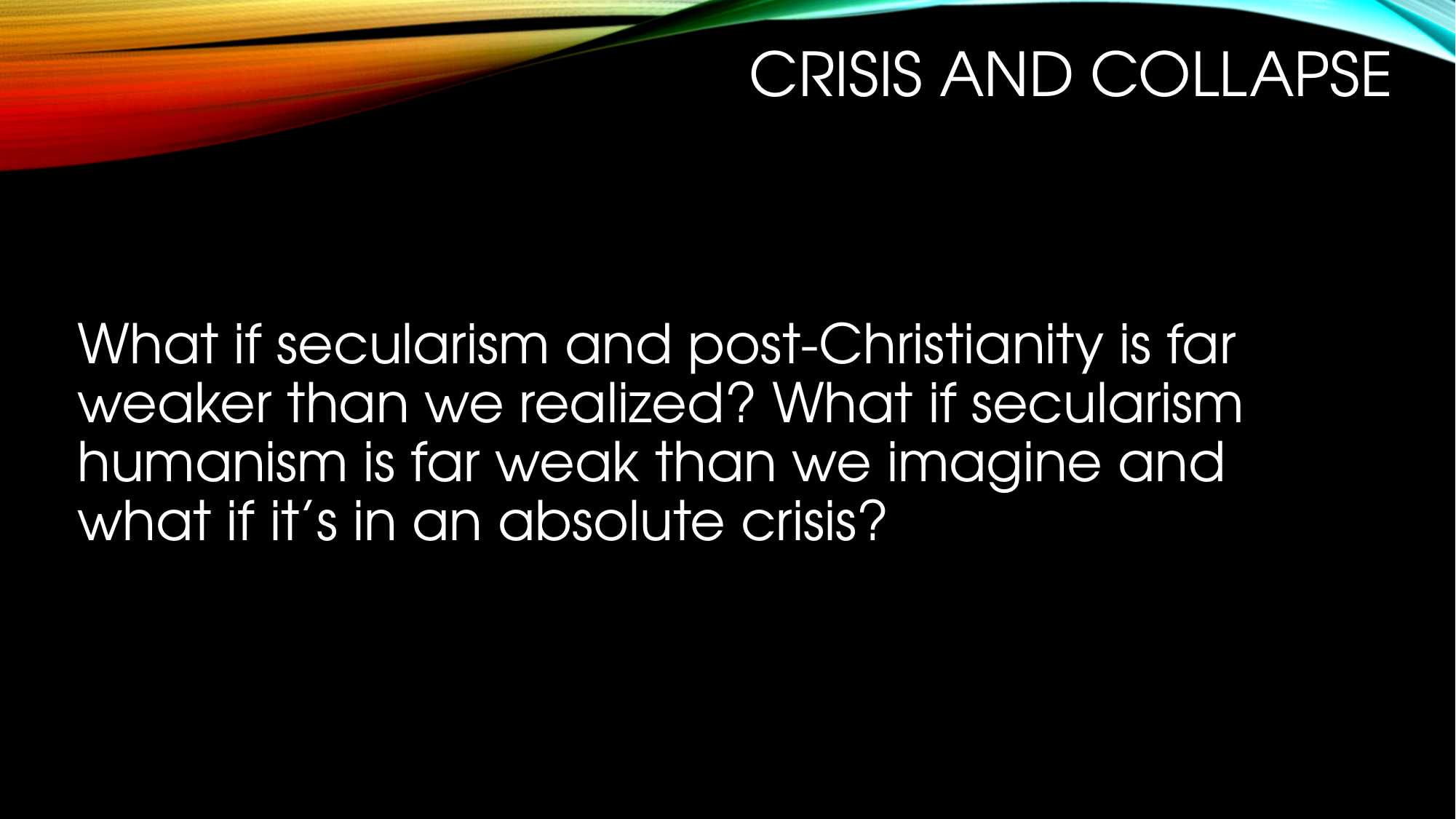

# CRISIS and COLLAPSE

What if secularism and post-Christianity is far weaker than we realized? What if secularism humanism is far weak than we imagine and what if it’s in an absolute crisis?